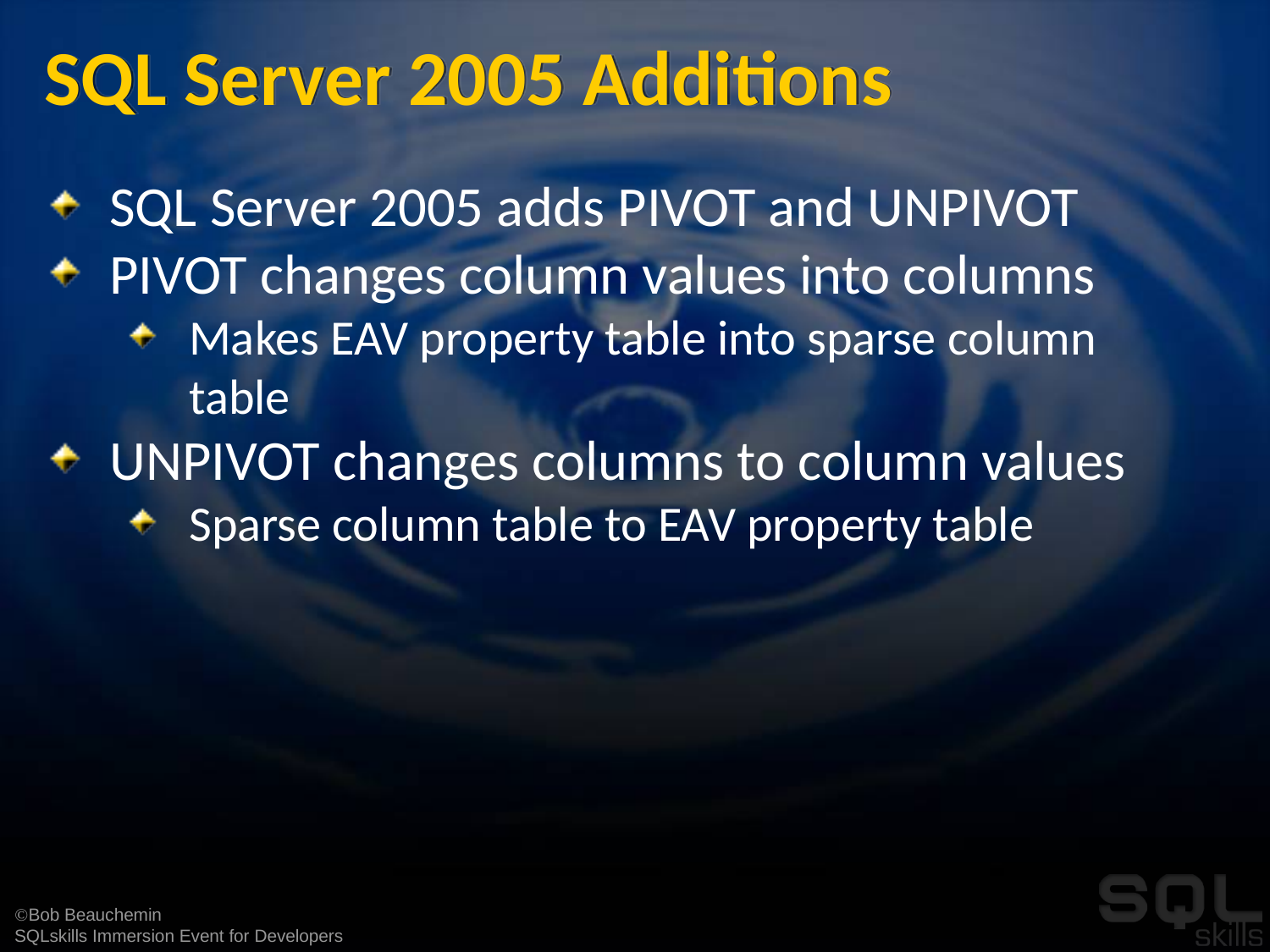

# SQL Server 2005 Additions
SQL Server 2005 adds PIVOT and UNPIVOT
PIVOT changes column values into columns
Makes EAV property table into sparse column table
UNPIVOT changes columns to column values
Sparse column table to EAV property table